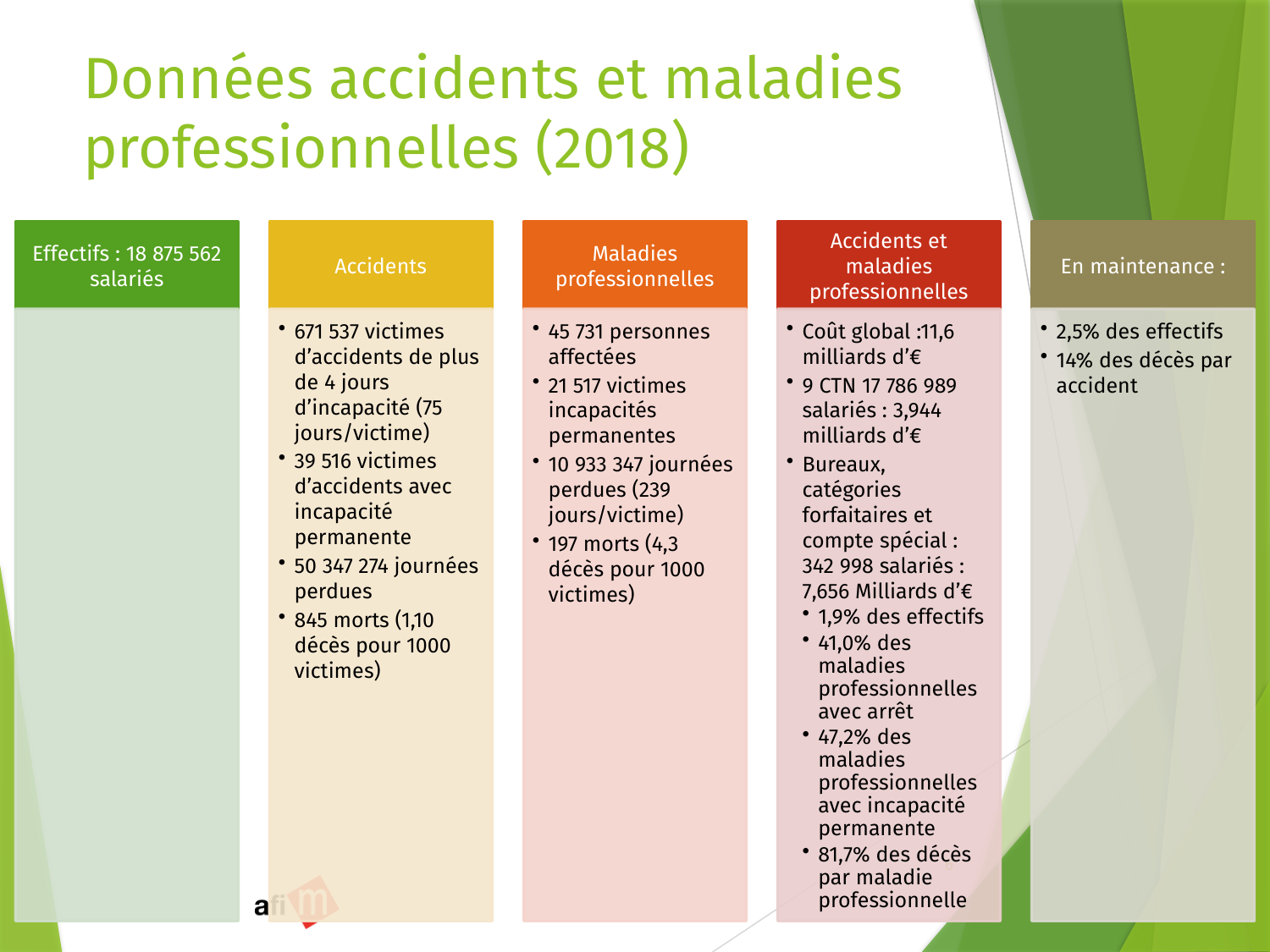

# Données accidents et maladies professionnelles (2018)
Effectifs : 18 875 562 salariés
Accidents
671 537 victimes d’accidents de plus de 4 jours d’incapacité (75 jours/victime)
39 516 victimes d’accidents avec incapacité permanente
50 347 274 journées perdues
845 morts (1,10 décès pour 1000 victimes)
Maladies professionnelles
45 731 personnes affectées
21 517 victimes incapacités permanentes
10 933 347 journées perdues (239 jours/victime)
197 morts (4,3 décès pour 1000 victimes)
Accidents et maladies professionnelles
Coût global :11,6 milliards d’€
9 CTN 17 786 989 salariés : 3,944 milliards d’€
Bureaux, catégories forfaitaires et compte spécial : 342 998 salariés : 7,656 Milliards d’€
1,9% des effectifs
41,0% des maladies professionnelles avec arrêt
47,2% des maladies professionnelles avec incapacité permanente
81,7% des décès par maladie professionnelle
En maintenance :
2,5% des effectifs
14% des décès par accident
6